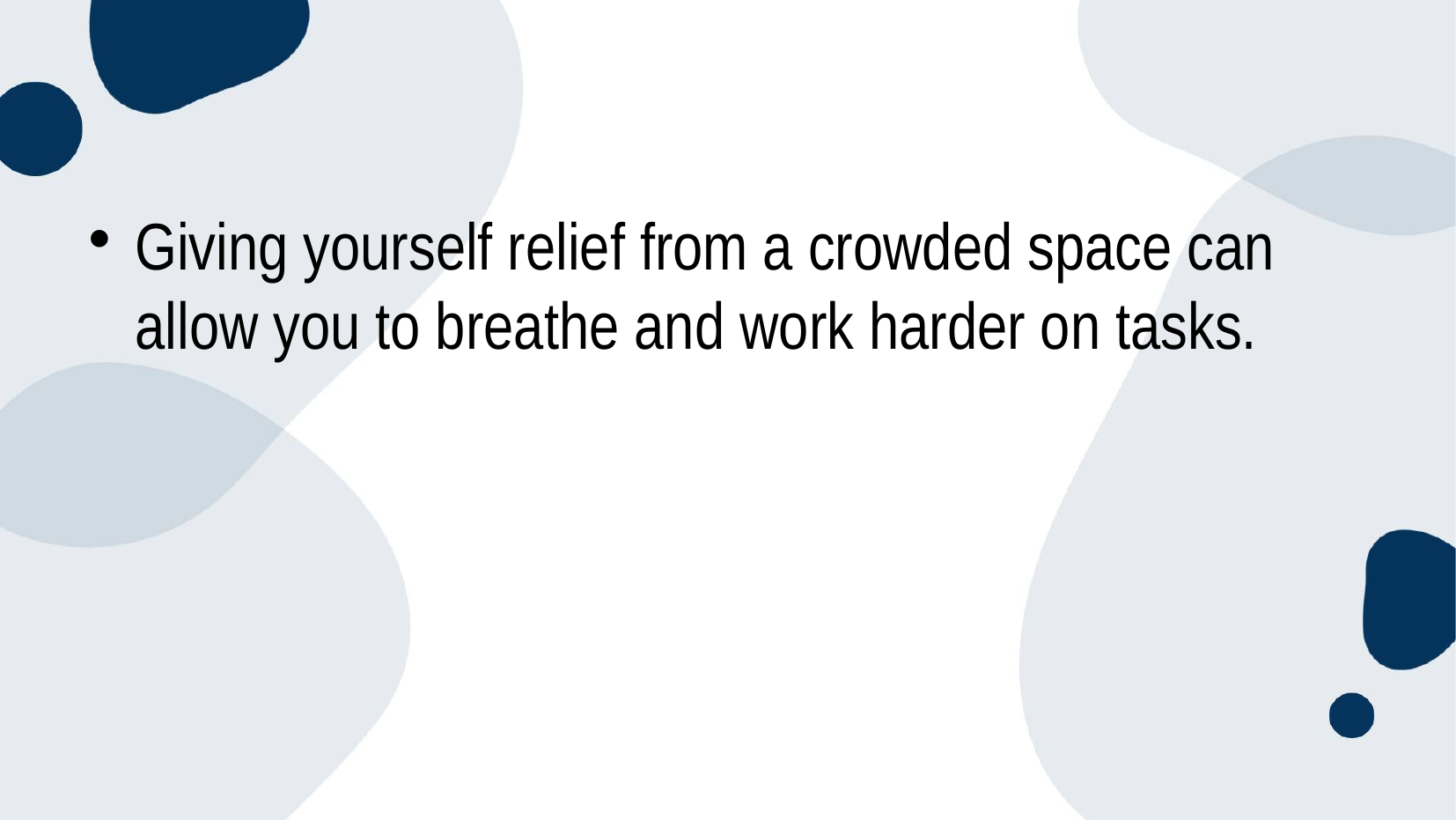

Giving yourself relief from a crowded space can allow you to breathe and work harder on tasks.